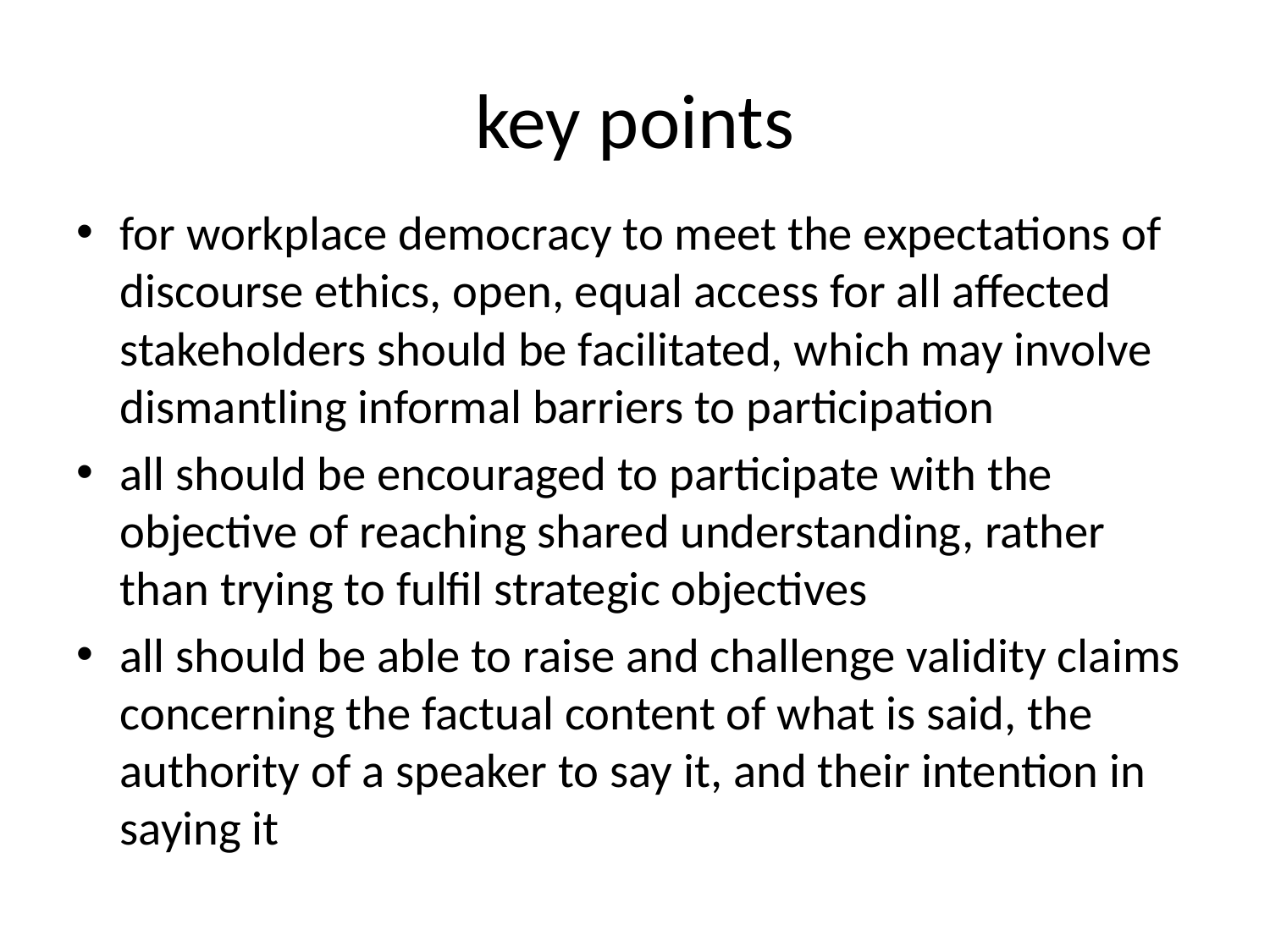

# key points
for workplace democracy to meet the expectations of discourse ethics, open, equal access for all affected stakeholders should be facilitated, which may involve dismantling informal barriers to participation
all should be encouraged to participate with the objective of reaching shared understanding, rather than trying to fulfil strategic objectives
all should be able to raise and challenge validity claims concerning the factual content of what is said, the authority of a speaker to say it, and their intention in saying it